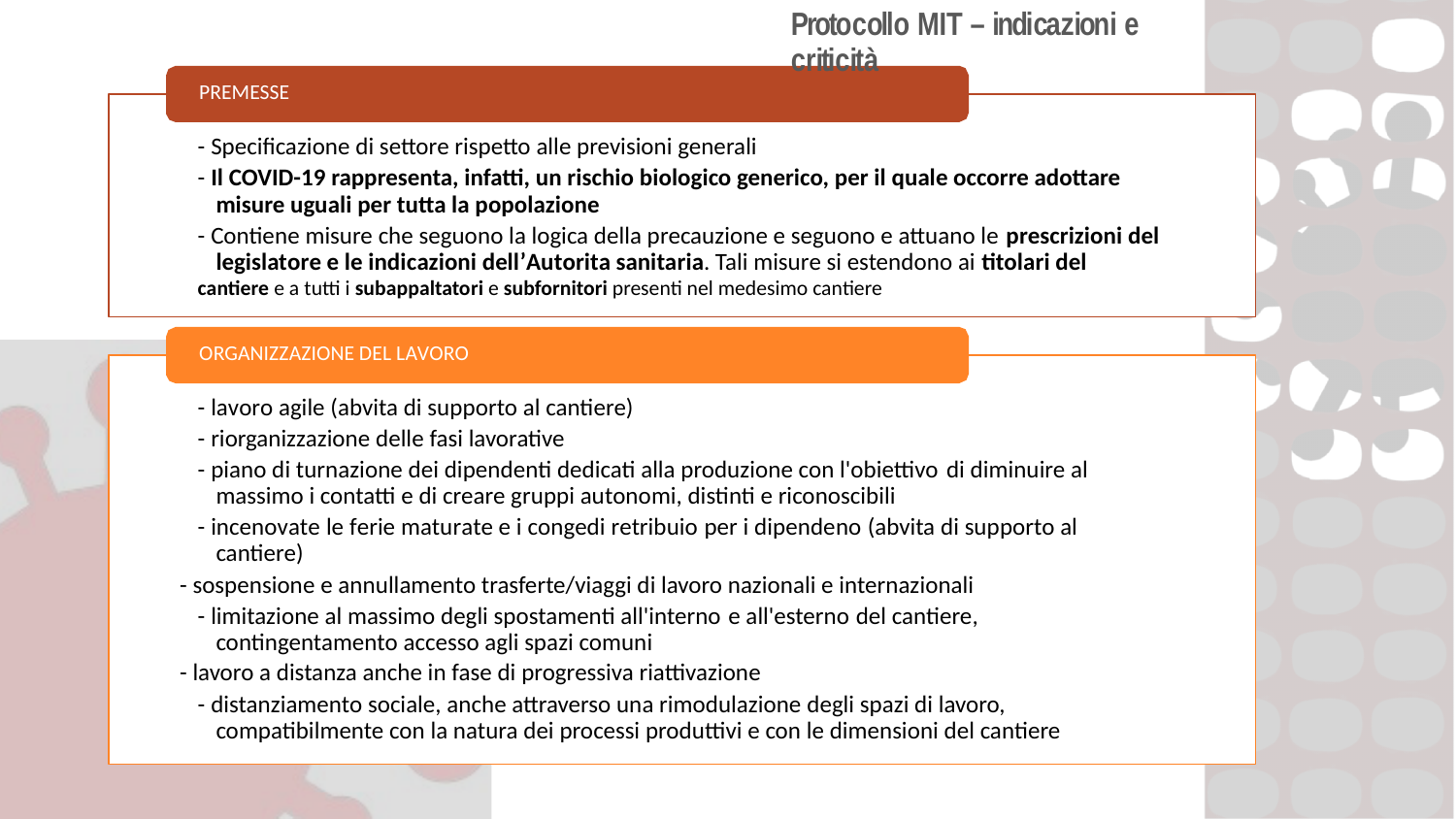

Protocollo MIT – indicazioni e criticità

PREMESSE

- Specificazione di settore rispetto alle previsioni generali
- Il COVID-19 rappresenta, infatti, un rischio biologico generico, per il quale occorre adottare misure uguali per tutta la popolazione
- Contiene misure che seguono la logica della precauzione e seguono e attuano le prescrizioni del legislatore e le indicazioni dell’Autorita sanitaria. Tali misure si estendono ai titolari del
cantiere e a tutti i subappaltatori e subfornitori presenti nel medesimo cantiere

ORGANIZZAZIONE DEL LAVORO

- lavoro agile (abvita di supporto al cantiere)
- riorganizzazione delle fasi lavorative
- piano di turnazione dei dipendenti dedicati alla produzione con l'obiettivo di diminuire al massimo i contatti e di creare gruppi autonomi, distinti e riconoscibili
- incenovate le ferie maturate e i congedi retribuio per i dipendeno (abvita di supporto al cantiere)
- sospensione e annullamento trasferte/viaggi di lavoro nazionali e internazionali
- limitazione al massimo degli spostamenti all'interno e all'esterno del cantiere, contingentamento accesso agli spazi comuni
- lavoro a distanza anche in fase di progressiva riattivazione
- distanziamento sociale, anche attraverso una rimodulazione degli spazi di lavoro, compatibilmente con la natura dei processi produttivi e con le dimensioni del cantiere